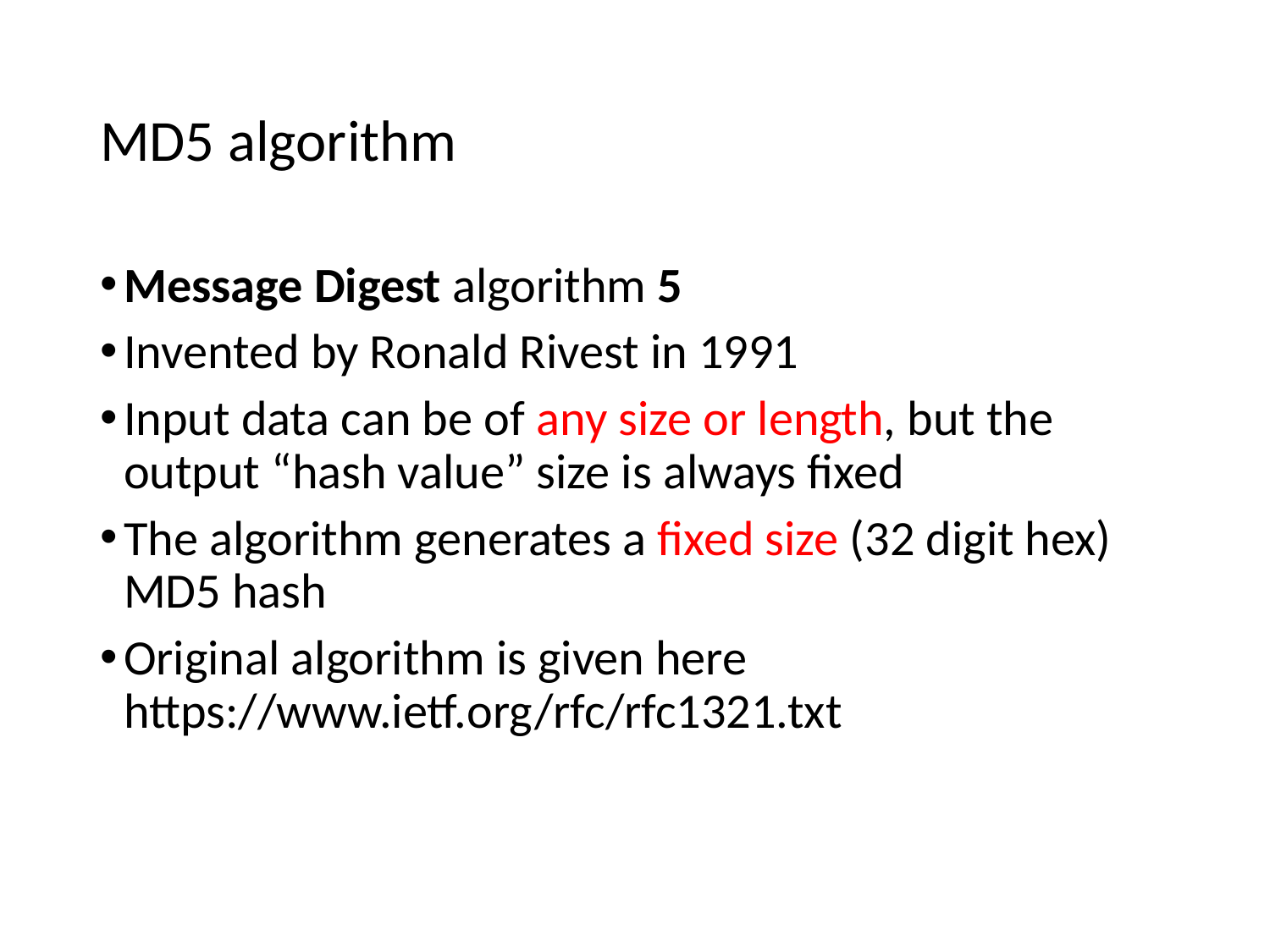

# MD5 algorithm
Message Digest algorithm 5
Invented by Ronald Rivest in 1991
Input data can be of any size or length, but the output “hash value” size is always fixed
The algorithm generates a fixed size (32 digit hex) MD5 hash
Original algorithm is given here https://www.ietf.org/rfc/rfc1321.txt